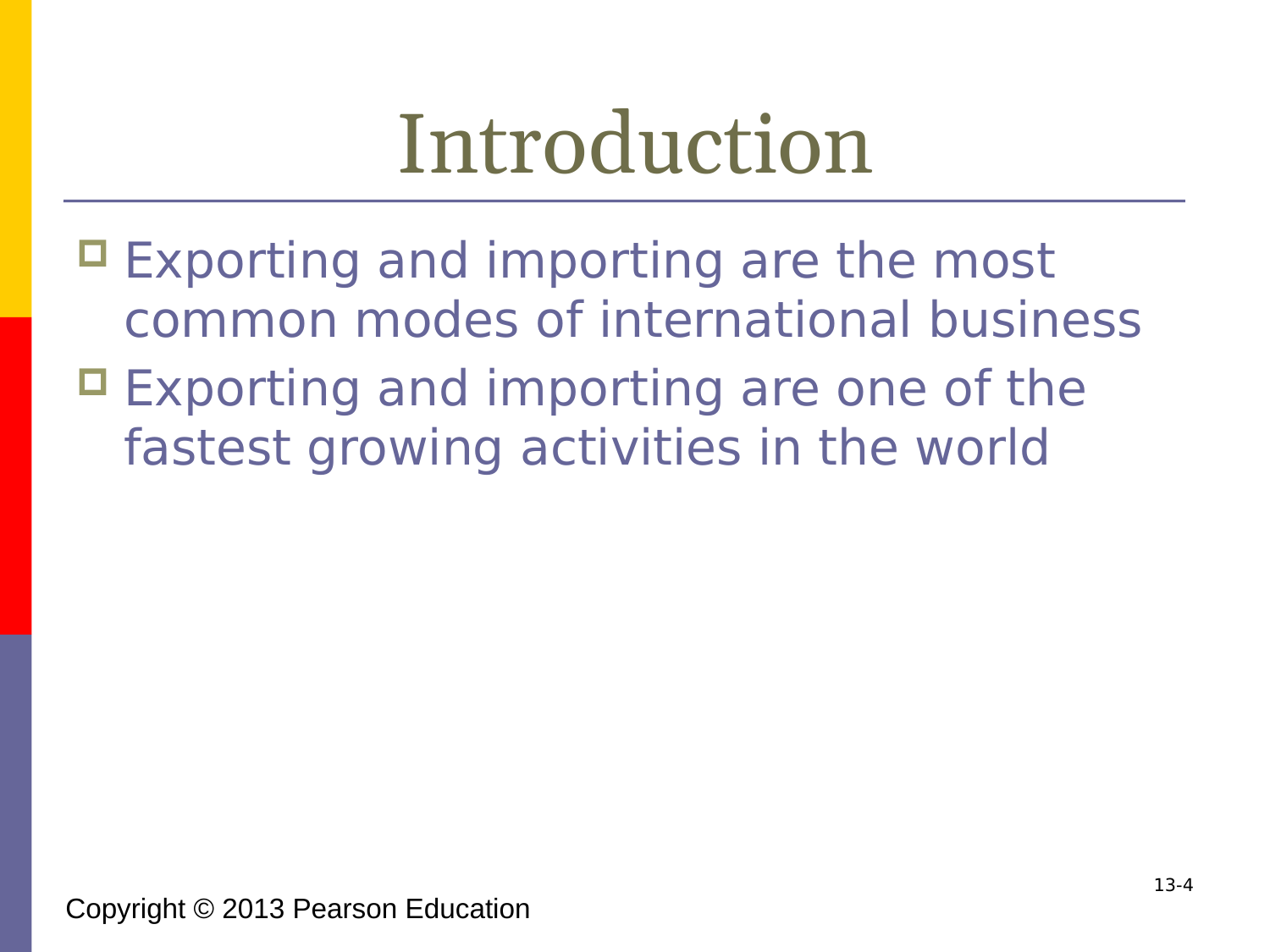

# Introduction
Exporting and importing are the most common modes of international business
Exporting and importing are one of the fastest growing activities in the world
13-4